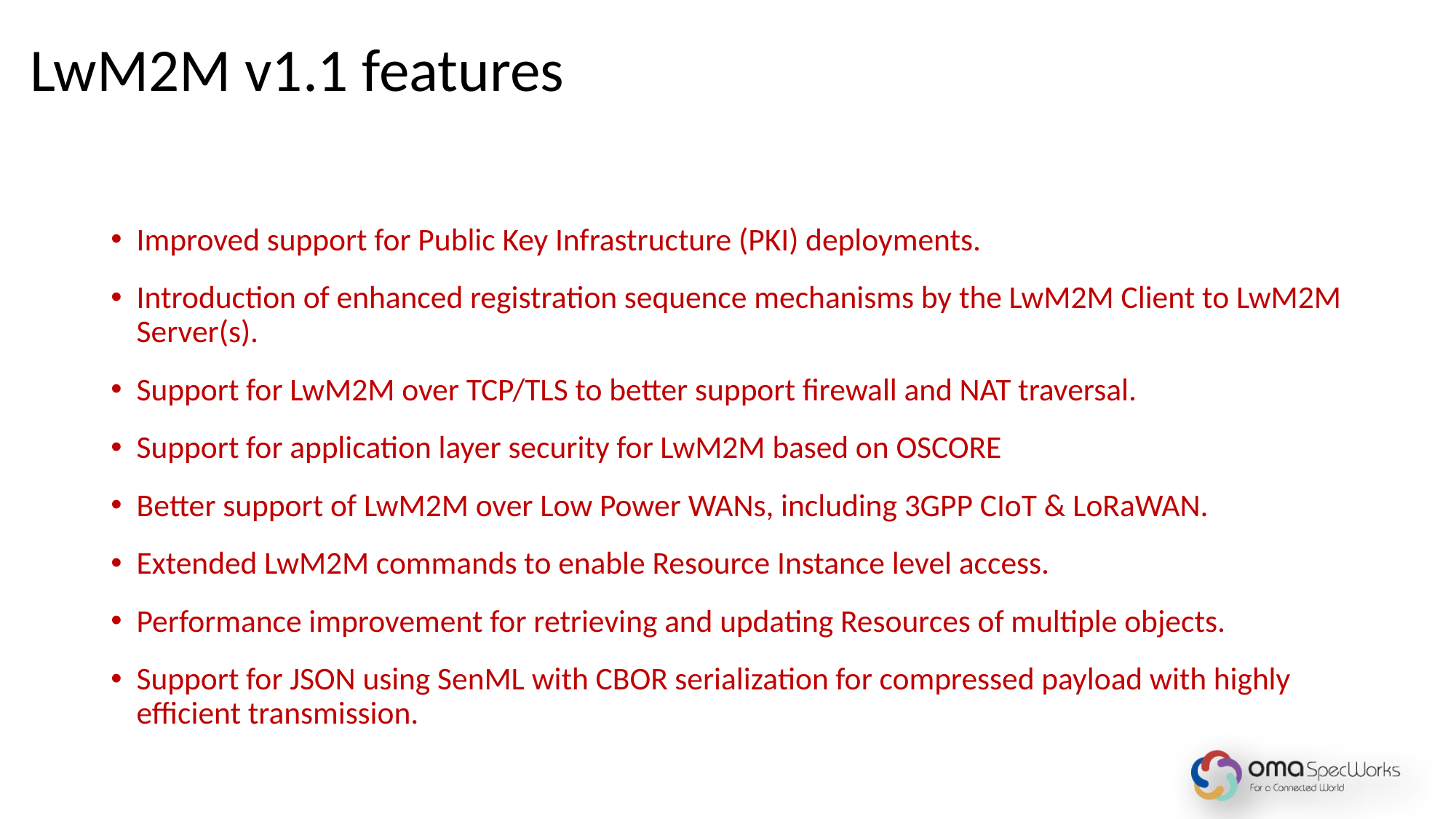

LwM2M v1.1 features
Improved support for Public Key Infrastructure (PKI) deployments.
Introduction of enhanced registration sequence mechanisms by the LwM2M Client to LwM2M Server(s).
Support for LwM2M over TCP/TLS to better support firewall and NAT traversal.
Support for application layer security for LwM2M based on OSCORE
Better support of LwM2M over Low Power WANs, including 3GPP CIoT & LoRaWAN.
Extended LwM2M commands to enable Resource Instance level access.
Performance improvement for retrieving and updating Resources of multiple objects.
Support for JSON using SenML with CBOR serialization for compressed payload with highly efficient transmission.